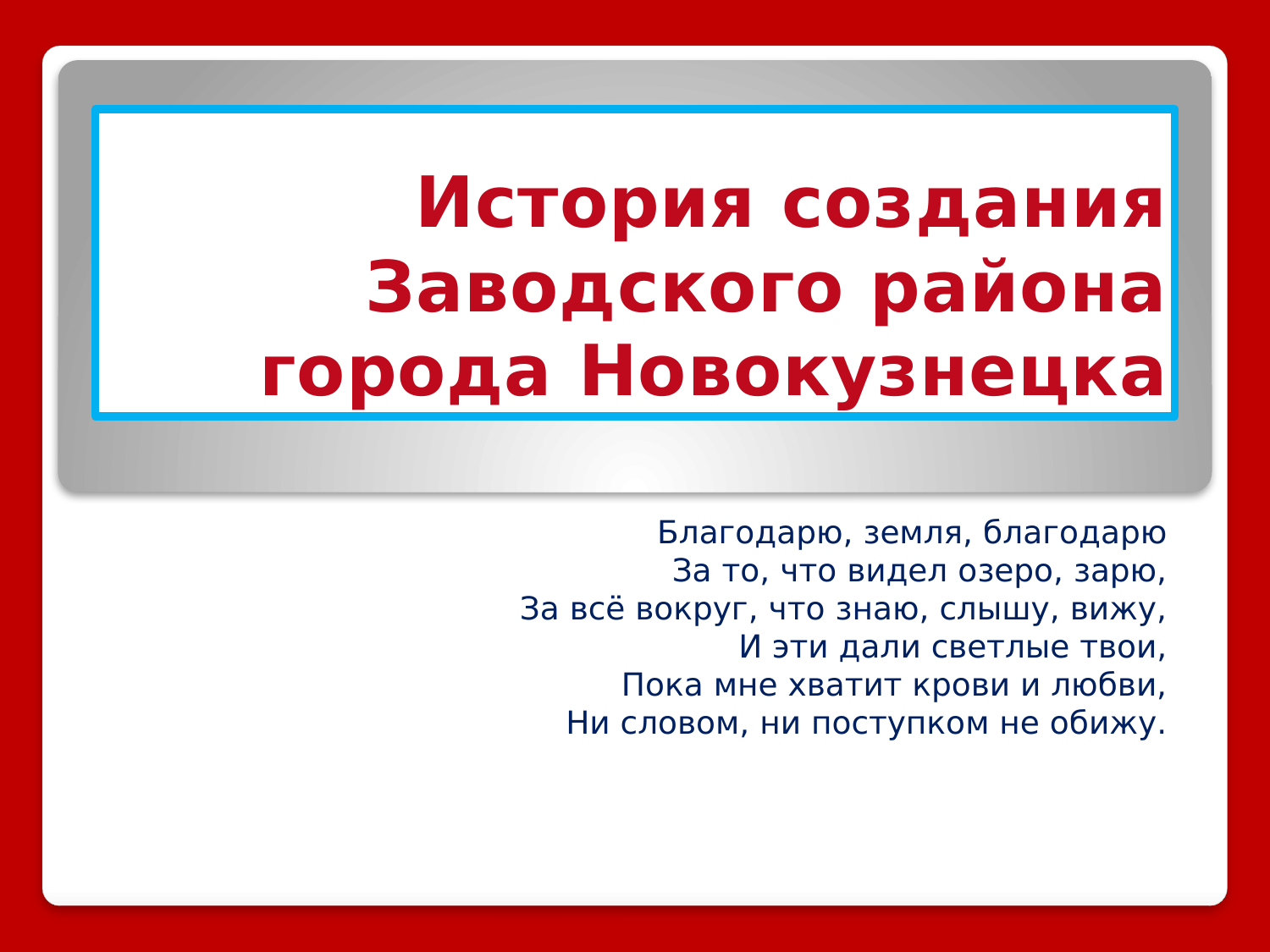

# История создания Заводского района города Новокузнецка
Благодарю, земля, благодарю
За то, что видел озеро, зарю,
За всё вокруг, что знаю, слышу, вижу,
И эти дали светлые твои,
Пока мне хватит крови и любви,
Ни словом, ни поступком не обижу.